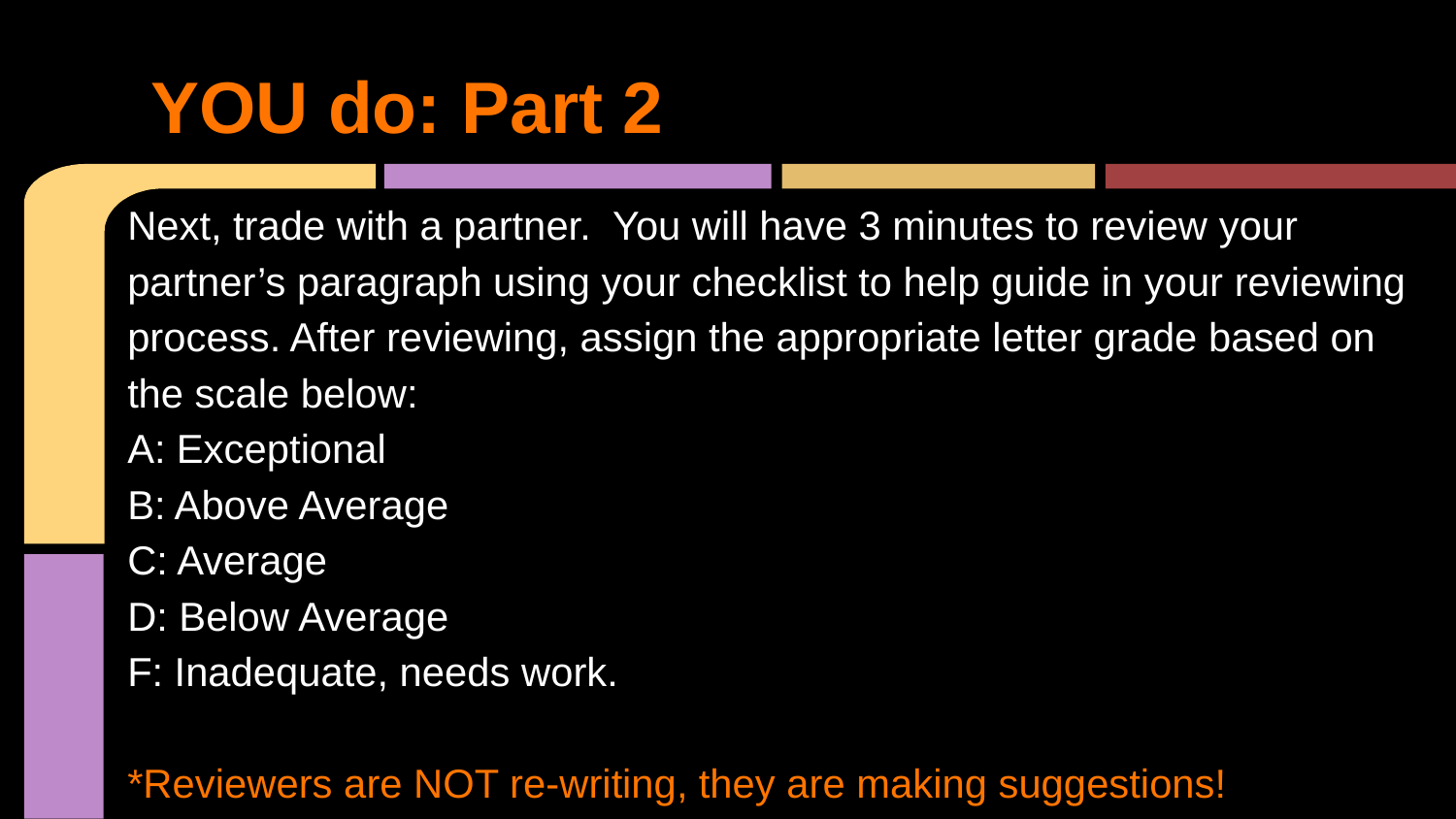

# YOU do: Part 2
Next, trade with a partner.  You will have 3 minutes to review your partner’s paragraph using your checklist to help guide in your reviewing process. After reviewing, assign the appropriate letter grade based on the scale below:
A: Exceptional
B: Above Average
C: Average
D: Below Average
F: Inadequate, needs work.

*Reviewers are NOT re-writing, they are making suggestions!